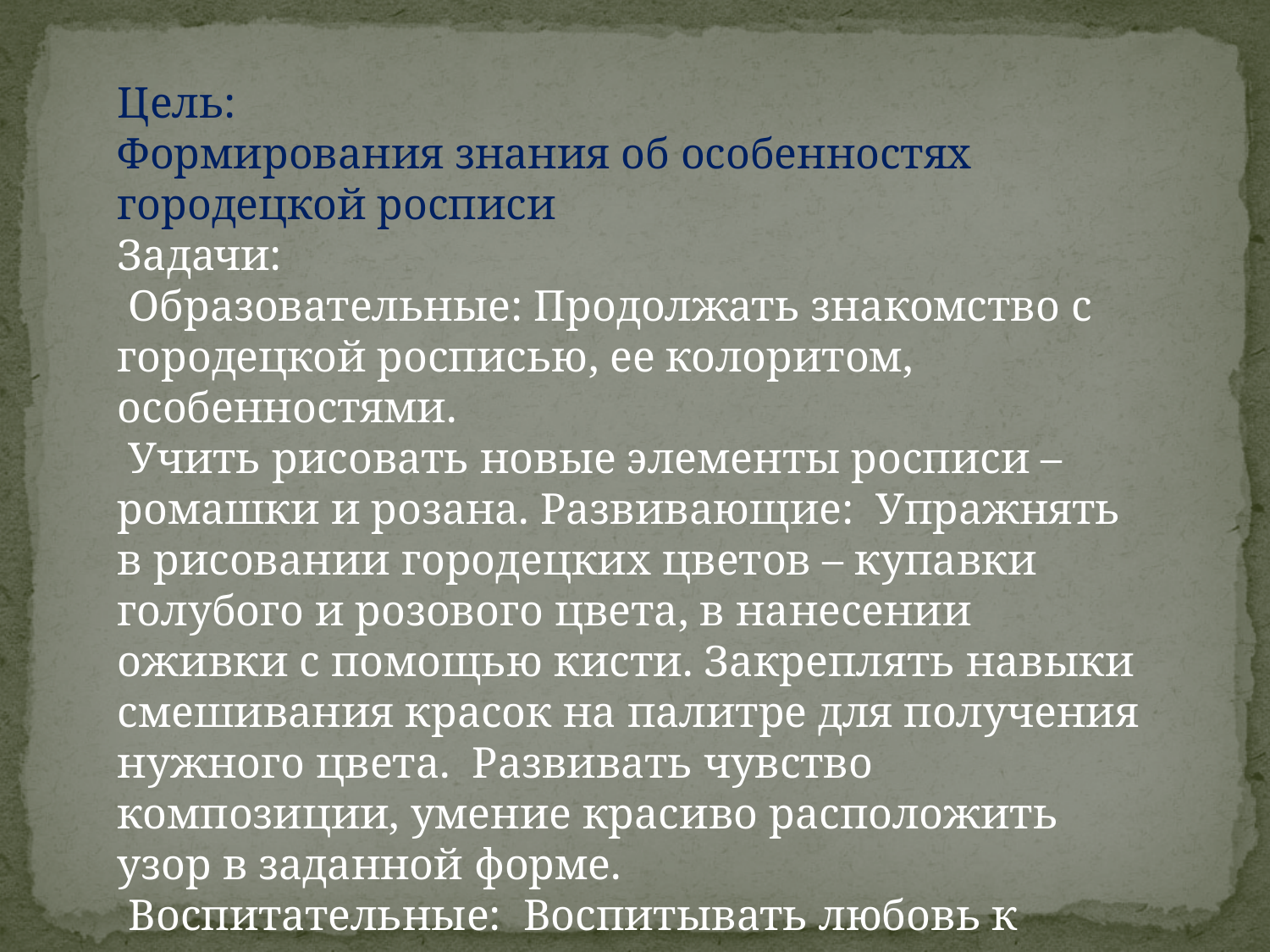

Цель:
Формирования знания об особенностях городецкой росписи
Задачи:
 Образовательные: Продолжать знакомство с городецкой росписью, ее колоритом, особенностями.
 Учить рисовать новые элементы росписи – ромашки и розана. Развивающие:  Упражнять в рисовании городецких цветов – купавки голубого и розового цвета, в нанесении оживки с помощью кисти. Закреплять навыки смешивания красок на палитре для получения нужного цвета.  Развивать чувство композиции, умение красиво расположить узор в заданной форме.
 Воспитательные:  Воспитывать любовь к народному творчеству, уважение к труду народных мастеров.